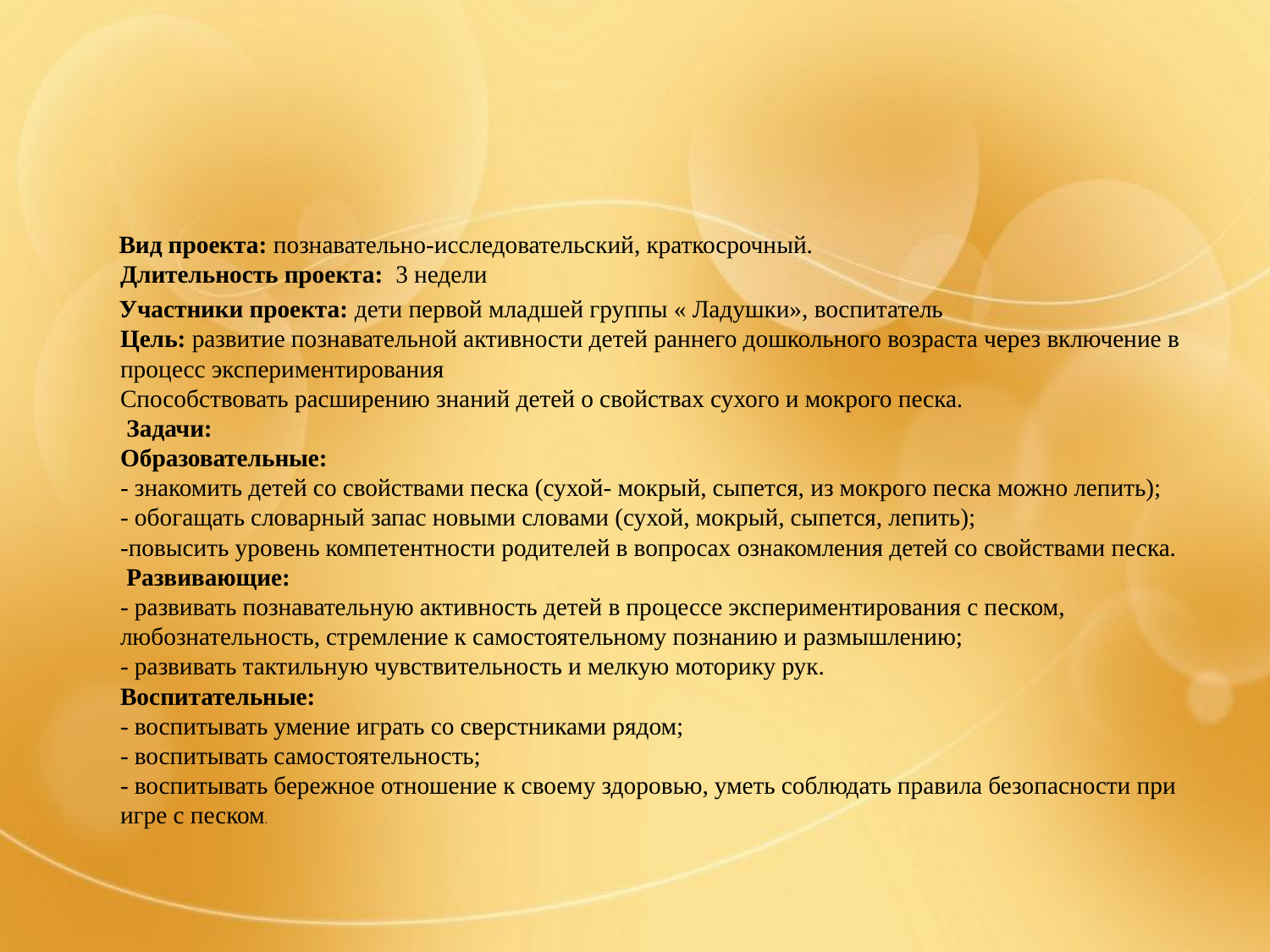

#
       Вид проекта: познавательно-исследовательский, краткосрочный.                                       Длительность проекта:  3 недели
       Участники проекта: дети первой младшей группы « Ладушки», воспитатель
Цель: развитие познавательной активности детей раннего дошкольного возраста через включение в процесс экспериментирования
Способствовать расширению знаний детей о свойствах сухого и мокрого песка.
 Задачи:
Образовательные:
- знакомить детей со свойствами песка (сухой- мокрый, сыпется, из мокрого песка можно лепить);
- обогащать словарный запас новыми словами (сухой, мокрый, сыпется, лепить);
-повысить уровень компетентности родителей в вопросах ознакомления детей со свойствами песка.
 Развивающие:
- развивать познавательную активность детей в процессе экспериментирования с песком, любознательность, стремление к самостоятельному познанию и размышлению;
- развивать тактильную чувствительность и мелкую моторику рук.
Воспитательные:
- воспитывать умение играть со сверстниками рядом;
- воспитывать самостоятельность;
- воспитывать бережное отношение к своему здоровью, уметь соблюдать правила безопасности при игре с песком.